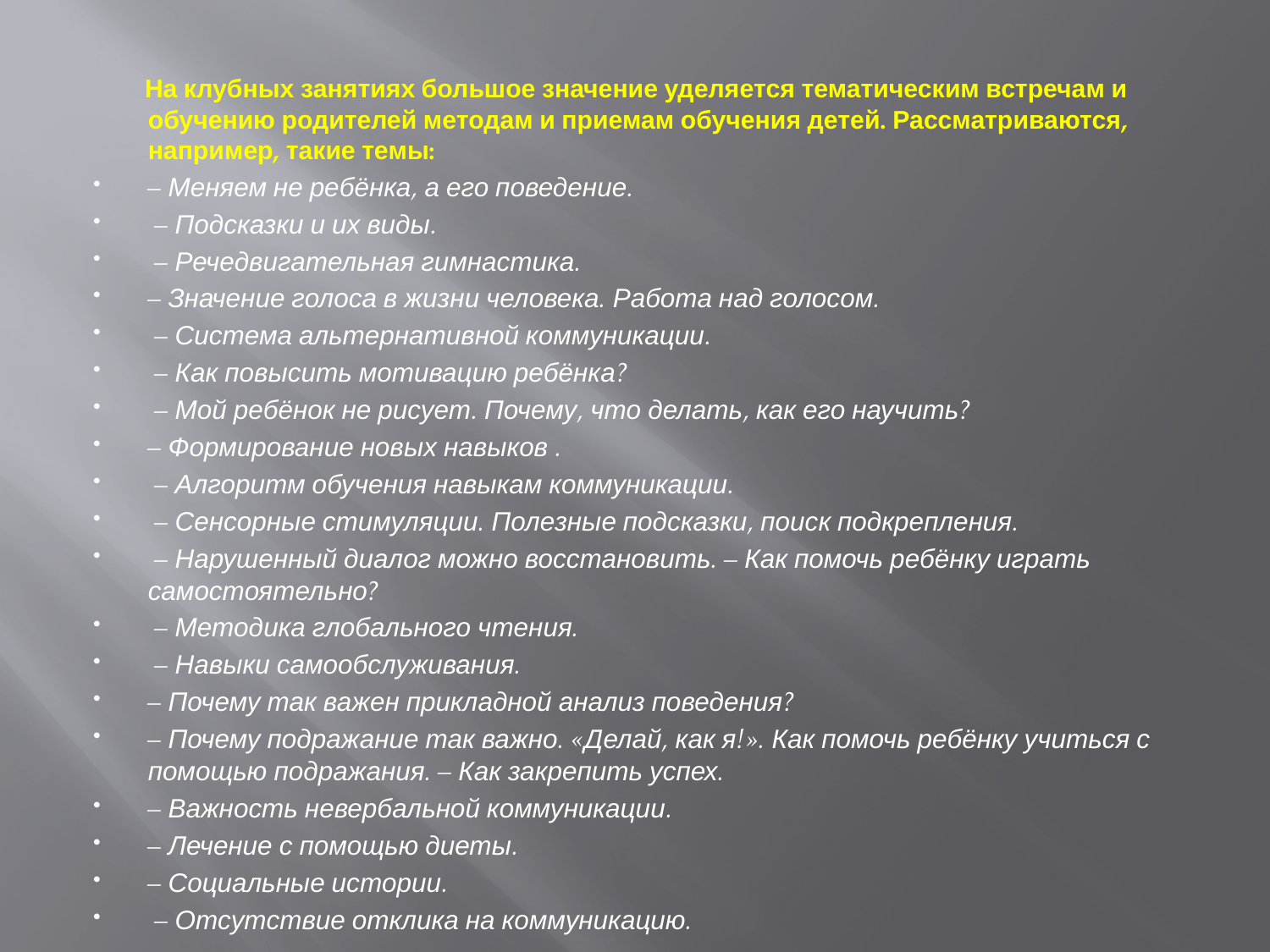

На клубных занятиях большое значение уделяется тематическим встречам и обучению родителей методам и приемам обучения детей. Рассматриваются, например, такие темы:
– Меняем не ребёнка, а его поведение.
 – Подсказки и их виды.
 – Речедвигательная гимнастика.
– Значение голоса в жизни человека. Работа над голосом.
 – Система альтернативной коммуникации.
 – Как повысить мотивацию ребёнка?
 – Мой ребёнок не рисует. Почему, что делать, как его научить?
– Формирование новых навыков .
 – Алгоритм обучения навыкам коммуникации.
 – Сенсорные стимуляции. Полезные подсказки, поиск подкрепления.
 – Нарушенный диалог можно восстановить. – Как помочь ребёнку играть самостоятельно?
 – Методика глобального чтения.
 – Навыки самообслуживания.
– Почему так важен прикладной анализ поведения?
– Почему подражание так важно. «Делай, как я!». Как помочь ребёнку учиться с помощью подражания. – Как закрепить успех.
– Важность невербальной коммуникации.
– Лечение с помощью диеты.
– Социальные истории.
 – Отсутствие отклика на коммуникацию.